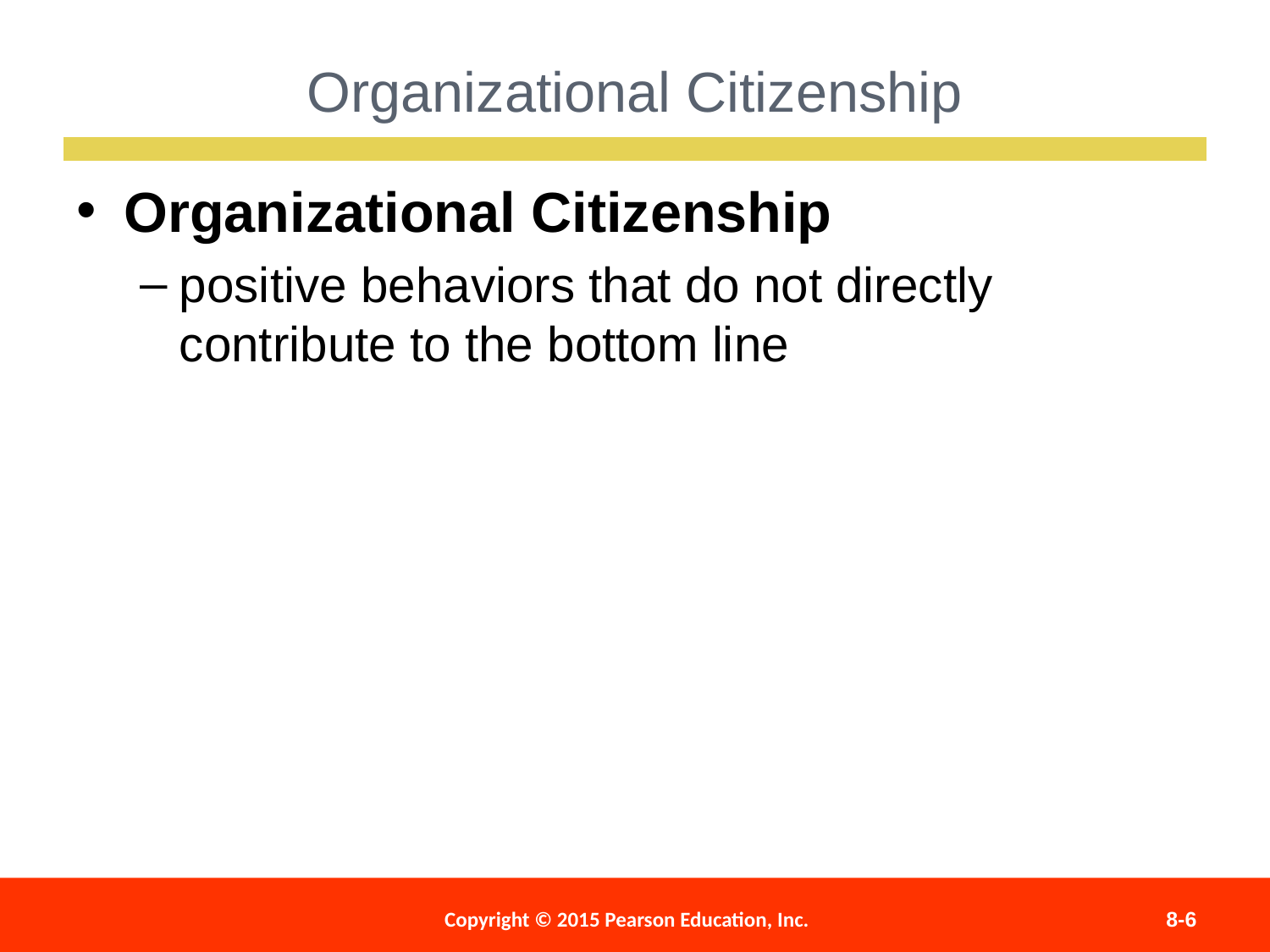

Organizational Citizenship
Organizational Citizenship
positive behaviors that do not directly contribute to the bottom line